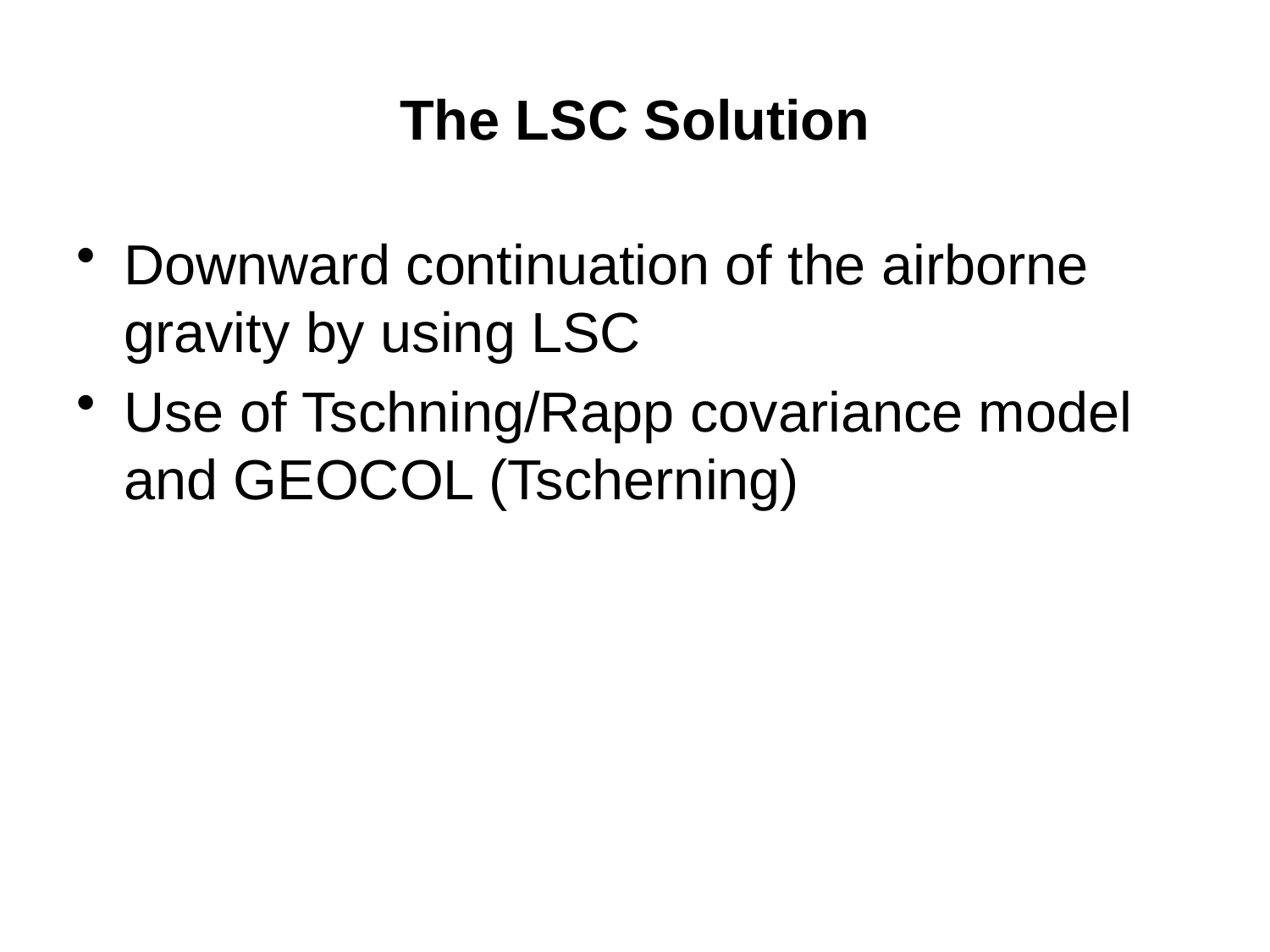

# The LSC Solution
Downward continuation of the airborne gravity by using LSC
Use of Tschning/Rapp covariance model and GEOCOL (Tscherning)